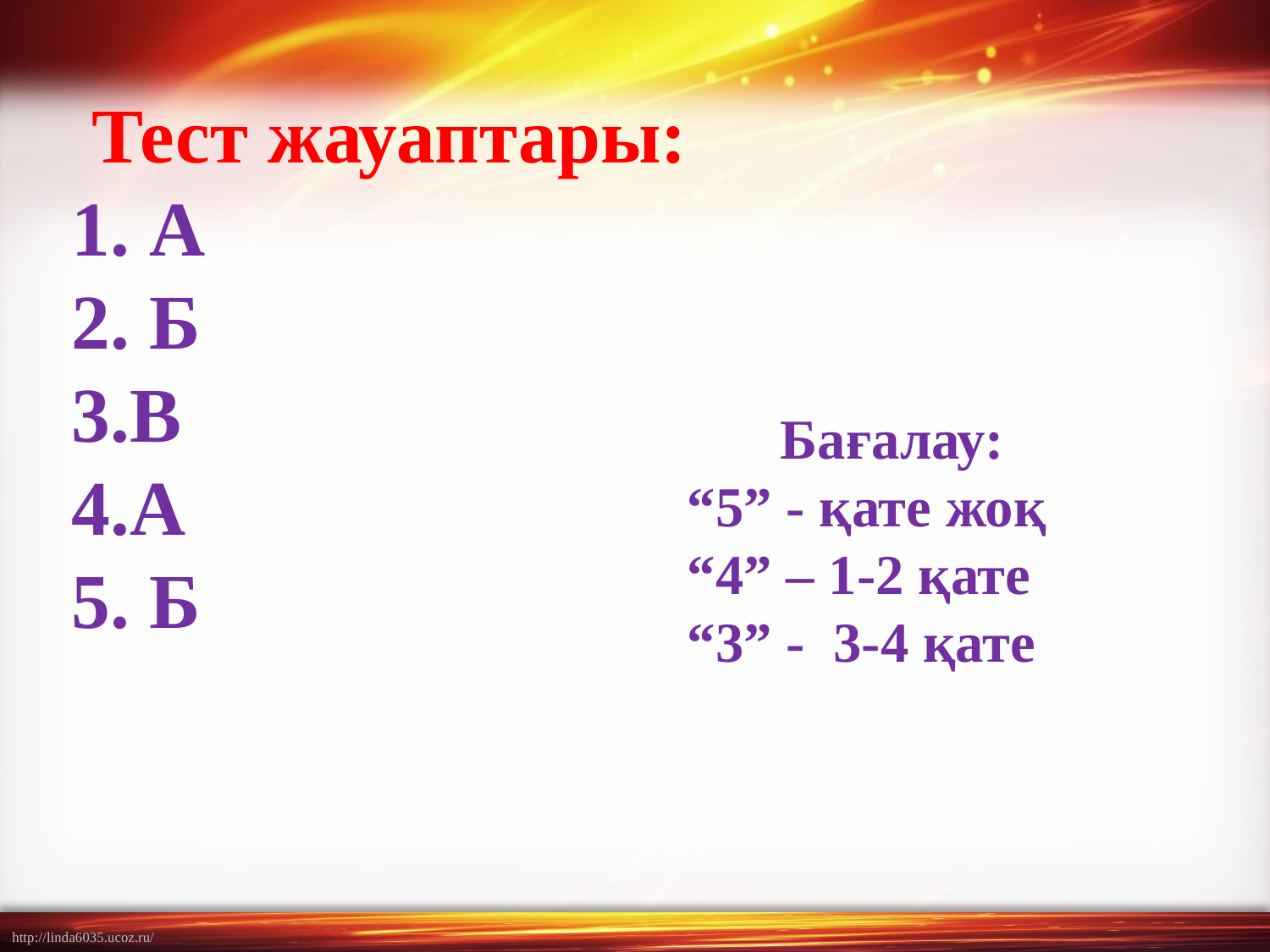

# Тест жауаптары: 1. А 2. Б 3.В 4.А 5. Б
Бағалау:
“5” - қате жоқ
“4” – 1-2 қате
“3” -  3-4 қате